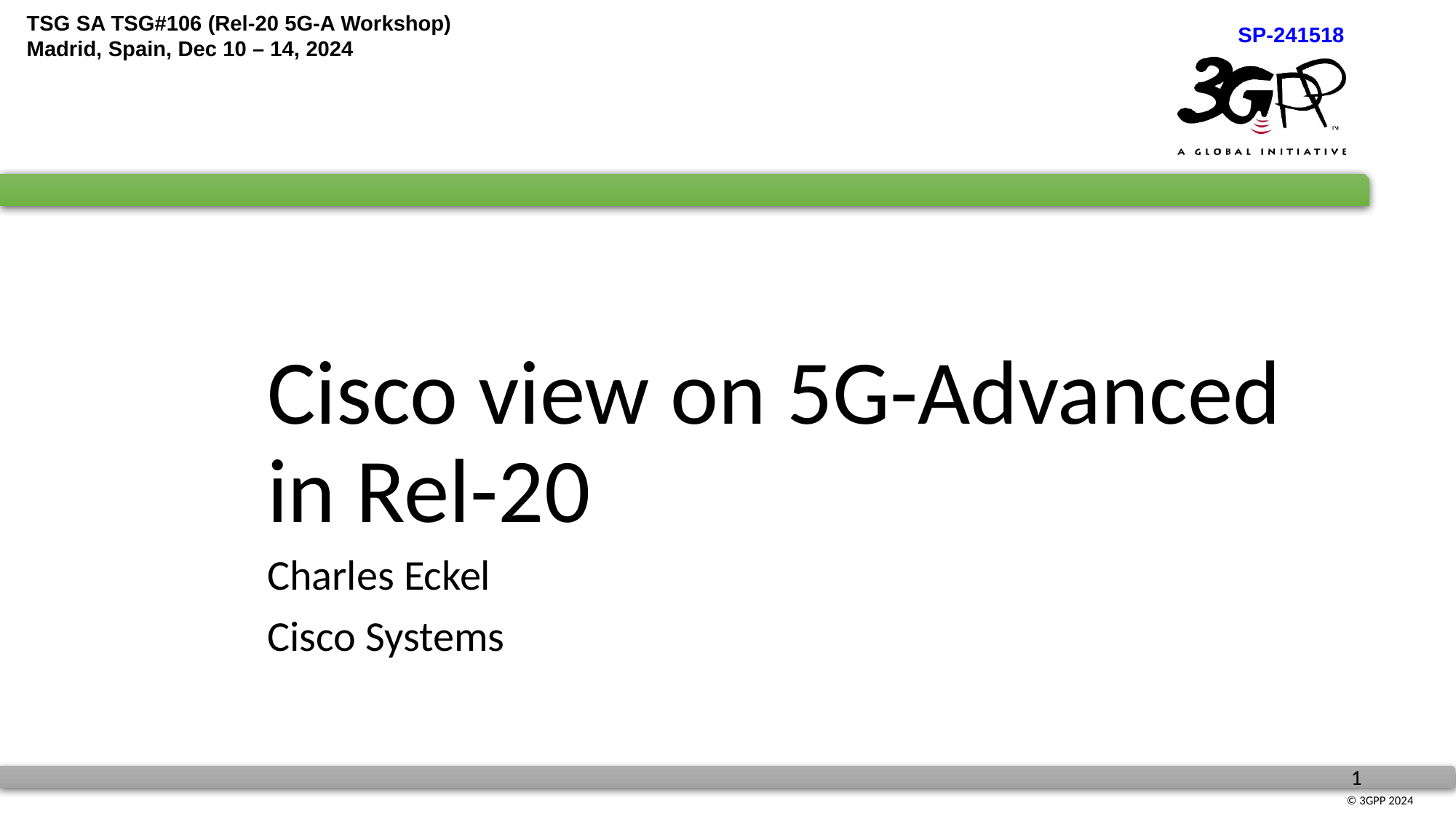

# Cisco view on 5G-Advanced in Rel-20
Charles Eckel
Cisco Systems